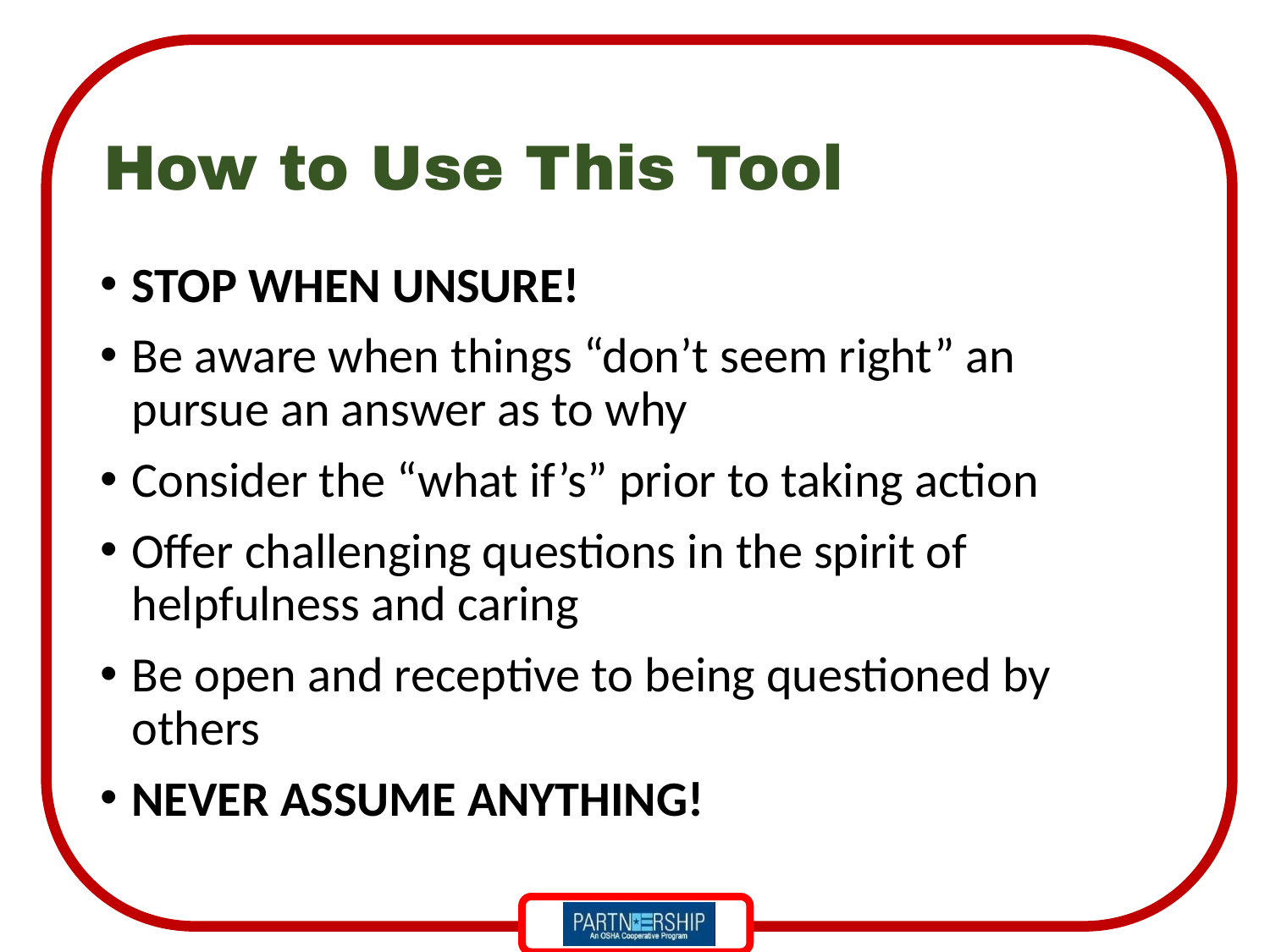

# How to Use This Tool
STOP WHEN UNSURE!
Be aware when things “don’t seem right” an pursue an answer as to why
Consider the “what if’s” prior to taking action
Offer challenging questions in the spirit of helpfulness and caring
Be open and receptive to being questioned by others
NEVER ASSUME ANYTHING!